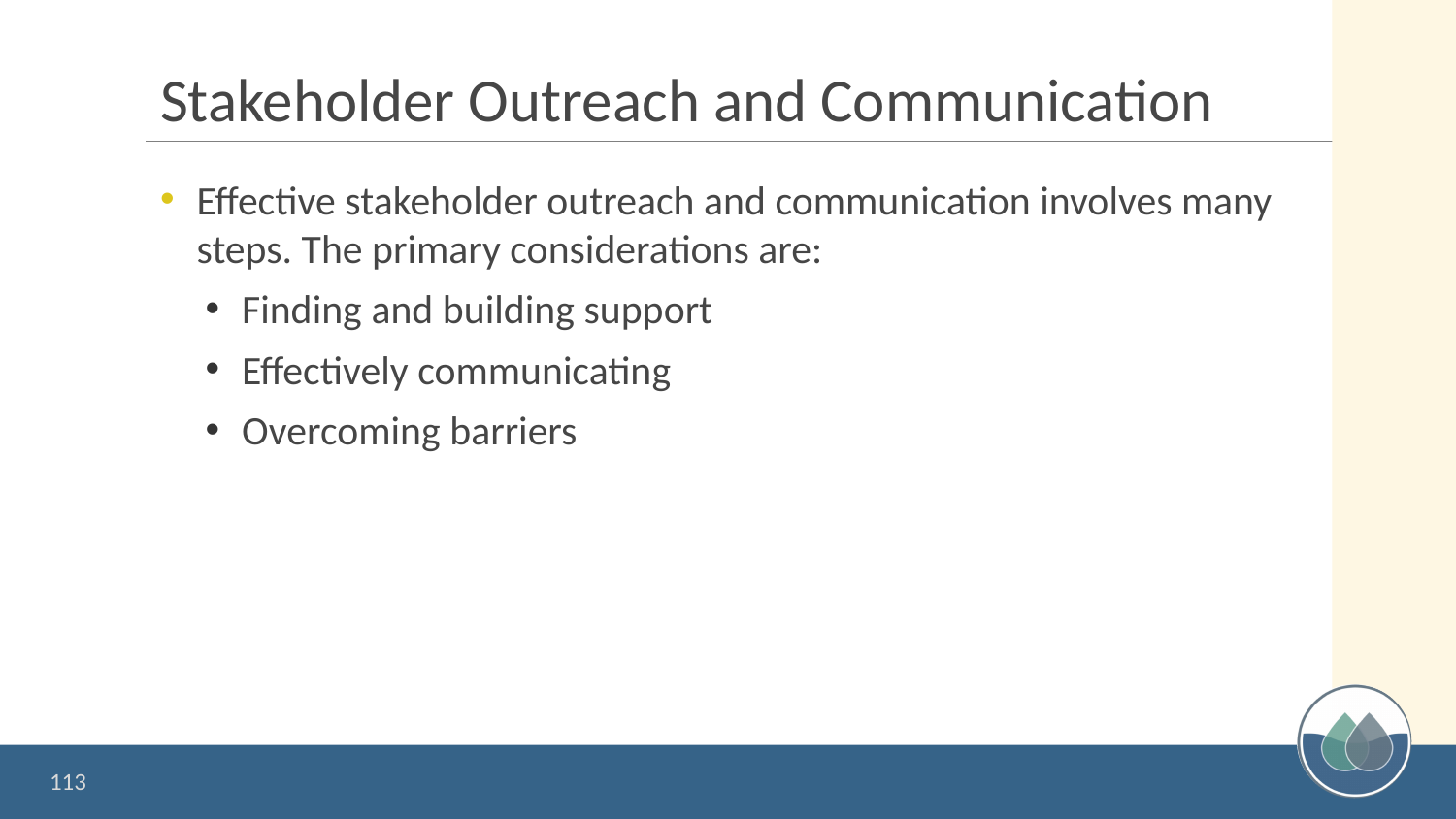

# Stakeholder Outreach and Communication
Effective stakeholder outreach and communication involves many steps. The primary considerations are:
Finding and building support
Effectively communicating
Overcoming barriers

113